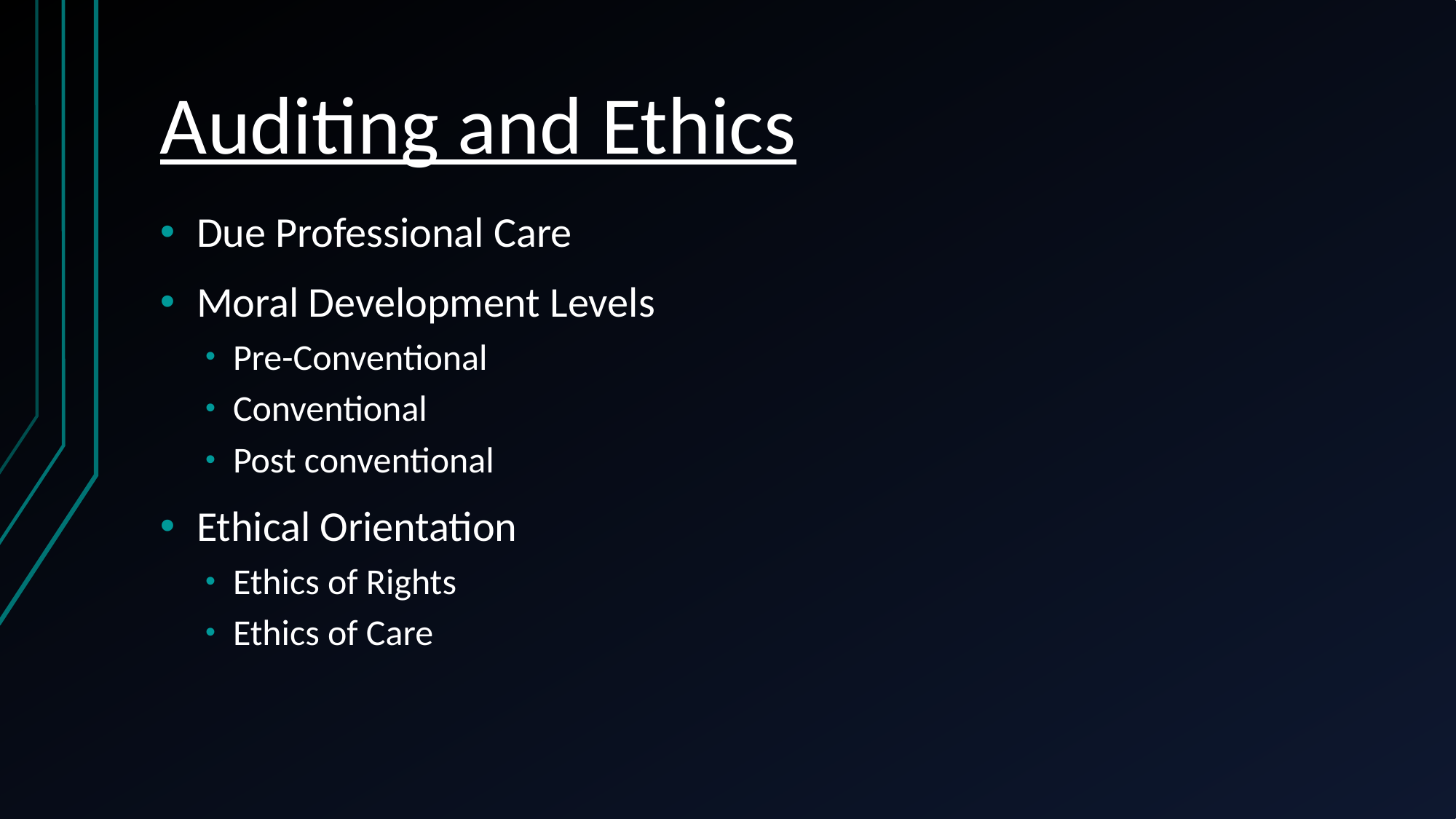

# Auditing and Ethics
Due Professional Care
Moral Development Levels
Pre-Conventional
Conventional
Post conventional
Ethical Orientation
Ethics of Rights
Ethics of Care